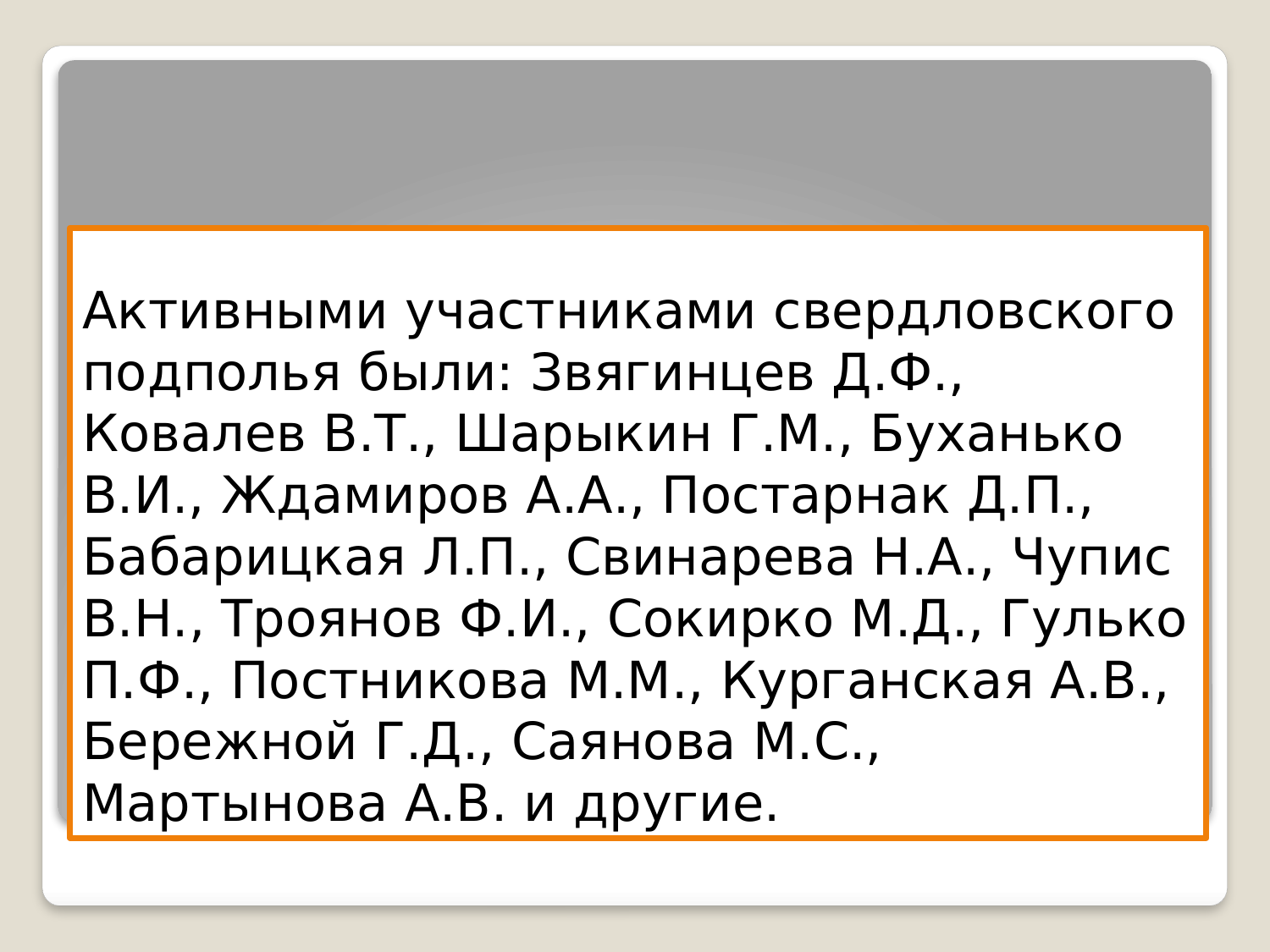

# Активными участниками свердловского подполья были: Звягинцев Д.Ф., Ковалев В.Т., Шарыкин Г.М., Буханько В.И., Ждамиров А.А., Постарнак Д.П., Бабарицкая Л.П., Свинарева Н.А., Чупис В.Н., Троянов Ф.И., Сокирко М.Д., Гулько П.Ф., Постникова М.М., Курганская А.В., Бережной Г.Д., Саянова М.С., Мартынова А.В. и другие.